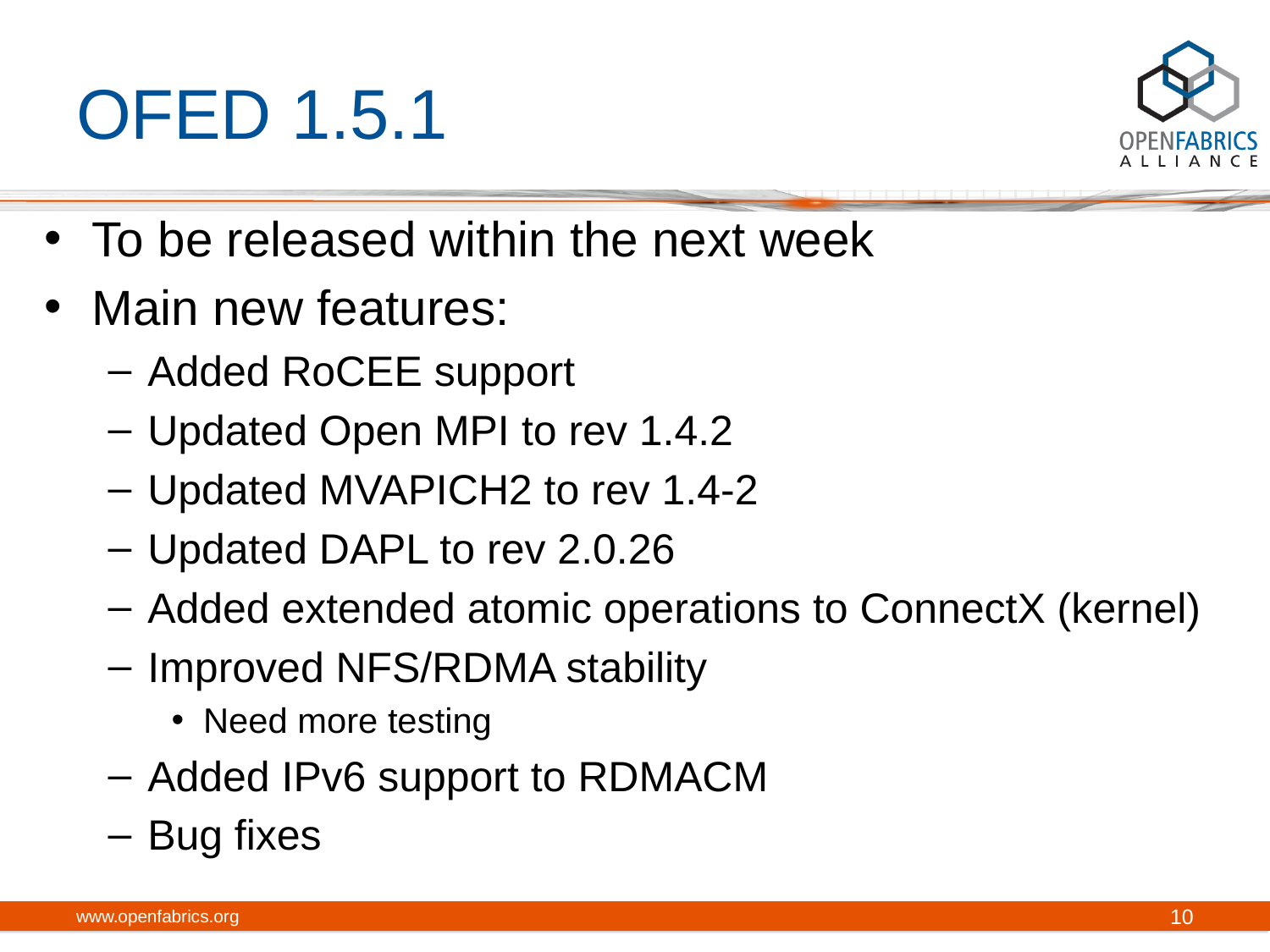

# OFED 1.5.1
To be released within the next week
Main new features:
Added RoCEE support
Updated Open MPI to rev 1.4.2
Updated MVAPICH2 to rev 1.4-2
Updated DAPL to rev 2.0.26
Added extended atomic operations to ConnectX (kernel)
Improved NFS/RDMA stability
Need more testing
Added IPv6 support to RDMACM
Bug fixes
www.openfabrics.org
10